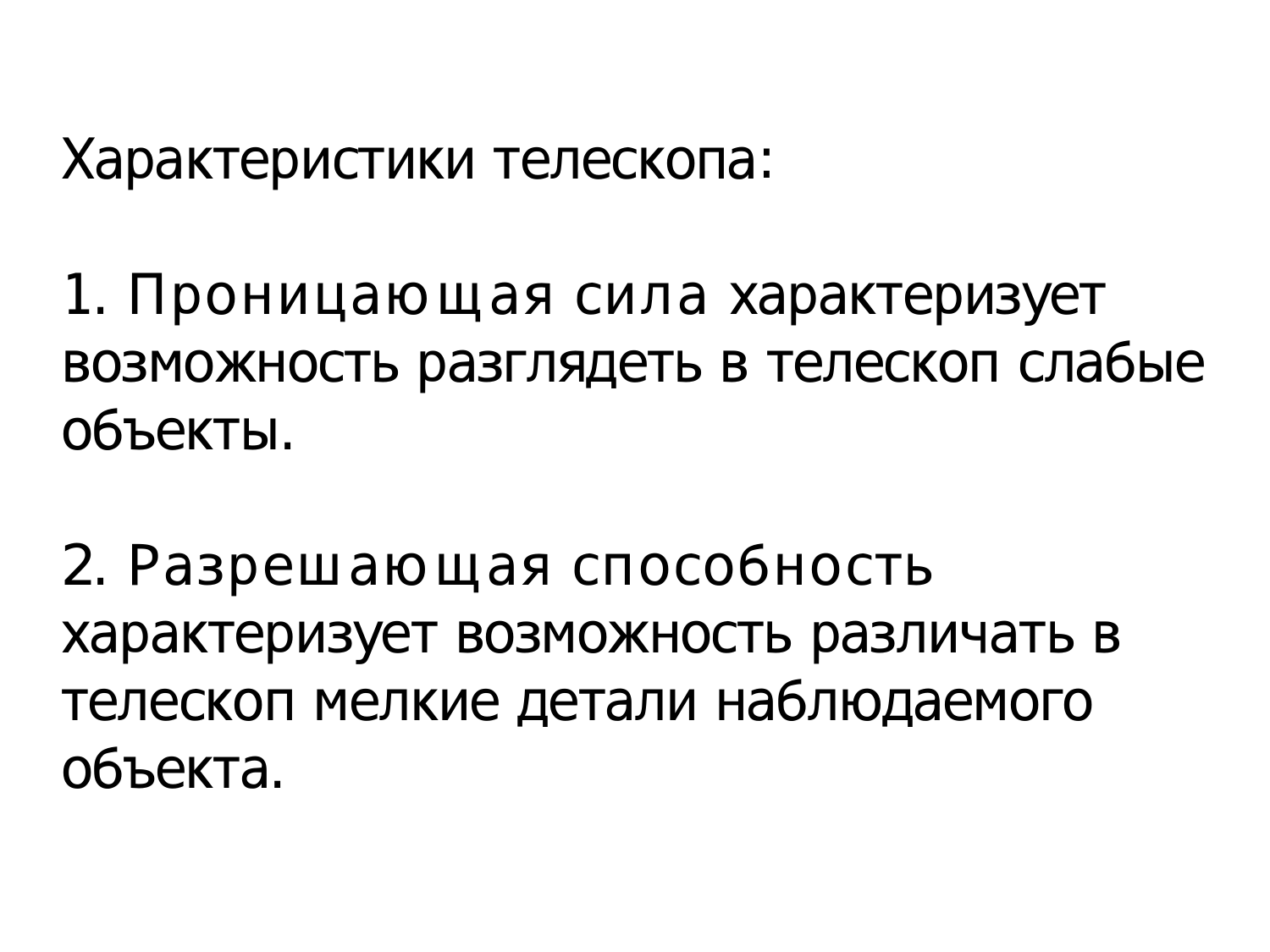

# Характеристики телескопа: 1. Проницающая сила характеризует возможность разглядеть в телескоп слабые объекты. 2. Разрешающая способность характеризует возможность различать в телескоп мелкие детали наблюдаемого объекта.